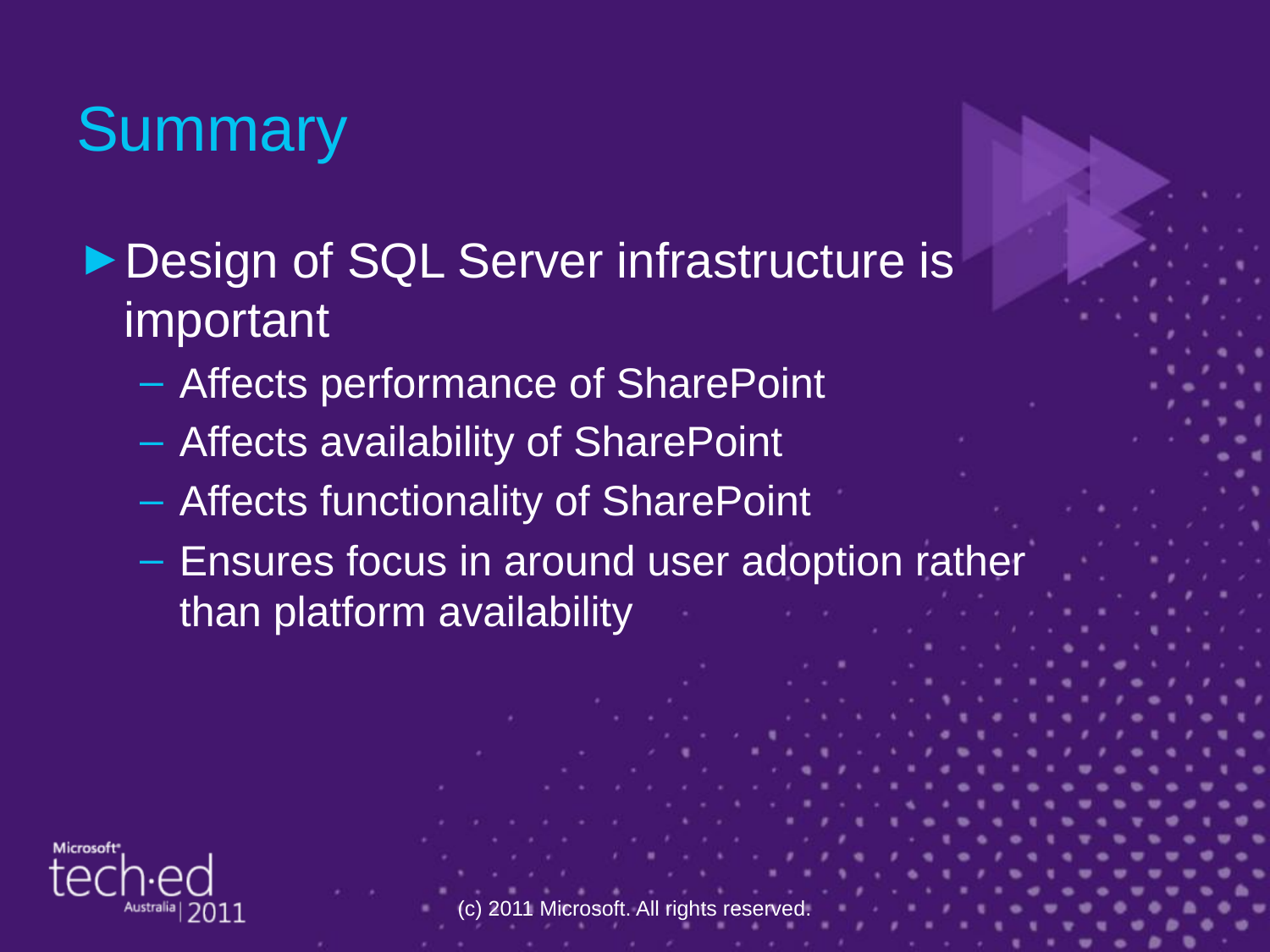

# Summary
Design of SQL Server infrastructure is important
Affects performance of SharePoint
Affects availability of SharePoint
Affects functionality of SharePoint
Ensures focus in around user adoption rather than platform availability
(c) 2011 Microsoft. All rights reserved.